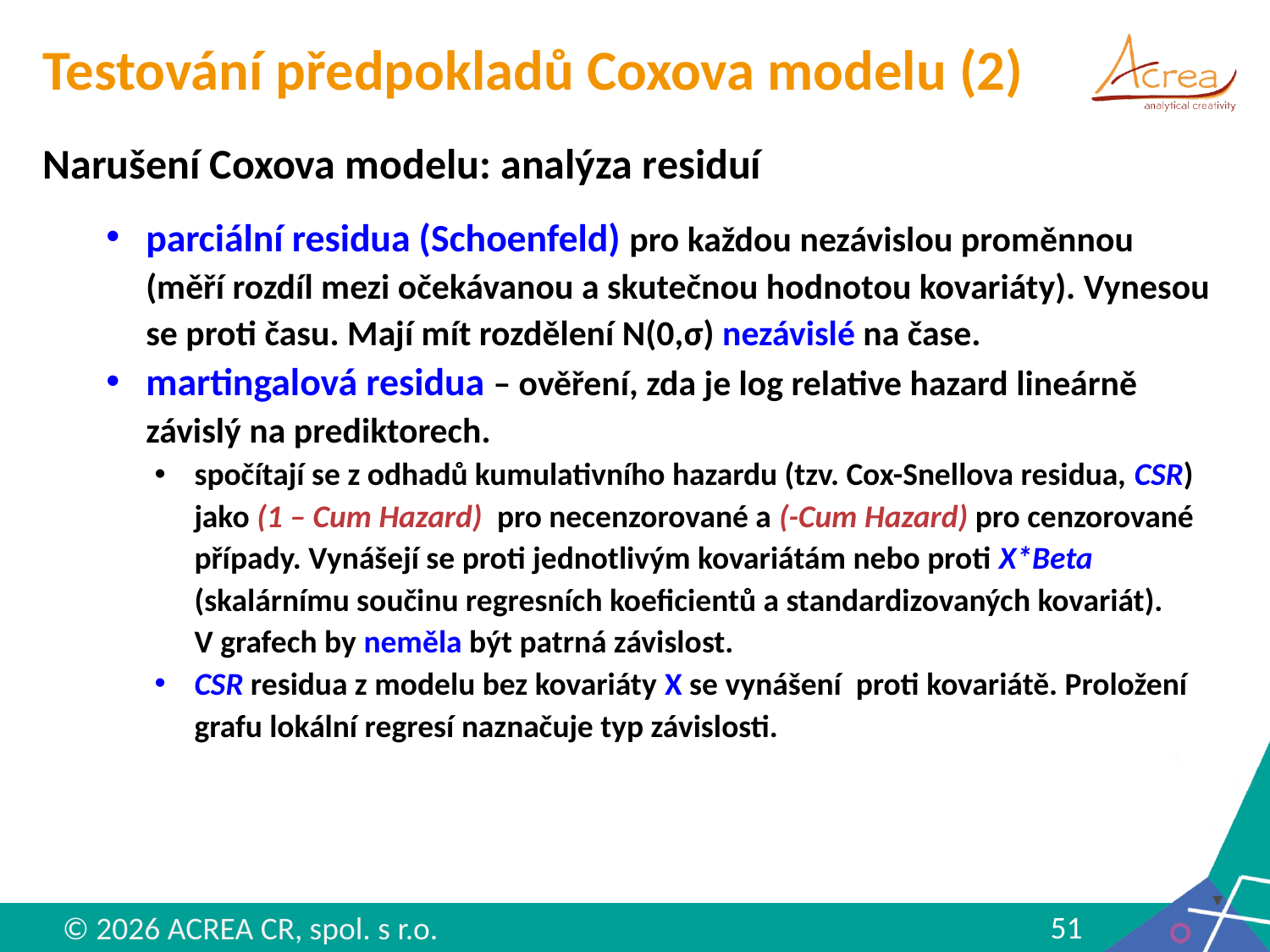

# Testování předpokladů Coxova modelu (2)
Narušení Coxova modelu: analýza residuí
parciální residua (Schoenfeld) pro každou nezávislou proměnnou (měří rozdíl mezi očekávanou a skutečnou hodnotou kovariáty). Vynesou se proti času. Mají mít rozdělení N(0,σ) nezávislé na čase.
martingalová residua – ověření, zda je log relative hazard lineárně závislý na prediktorech.
spočítají se z odhadů kumulativního hazardu (tzv. Cox-Snellova residua, CSR) jako (1 – Cum Hazard)  pro necenzorované a (-Cum Hazard) pro cenzorované případy. Vynášejí se proti jednotlivým kovariátám nebo proti X*Beta  (skalárnímu součinu regresních koeficientů a standardizovaných kovariát). V grafech by neměla být patrná závislost.
CSR residua z modelu bez kovariáty X se vynášení  proti kovariátě. Proložení grafu lokální regresí naznačuje typ závislosti.